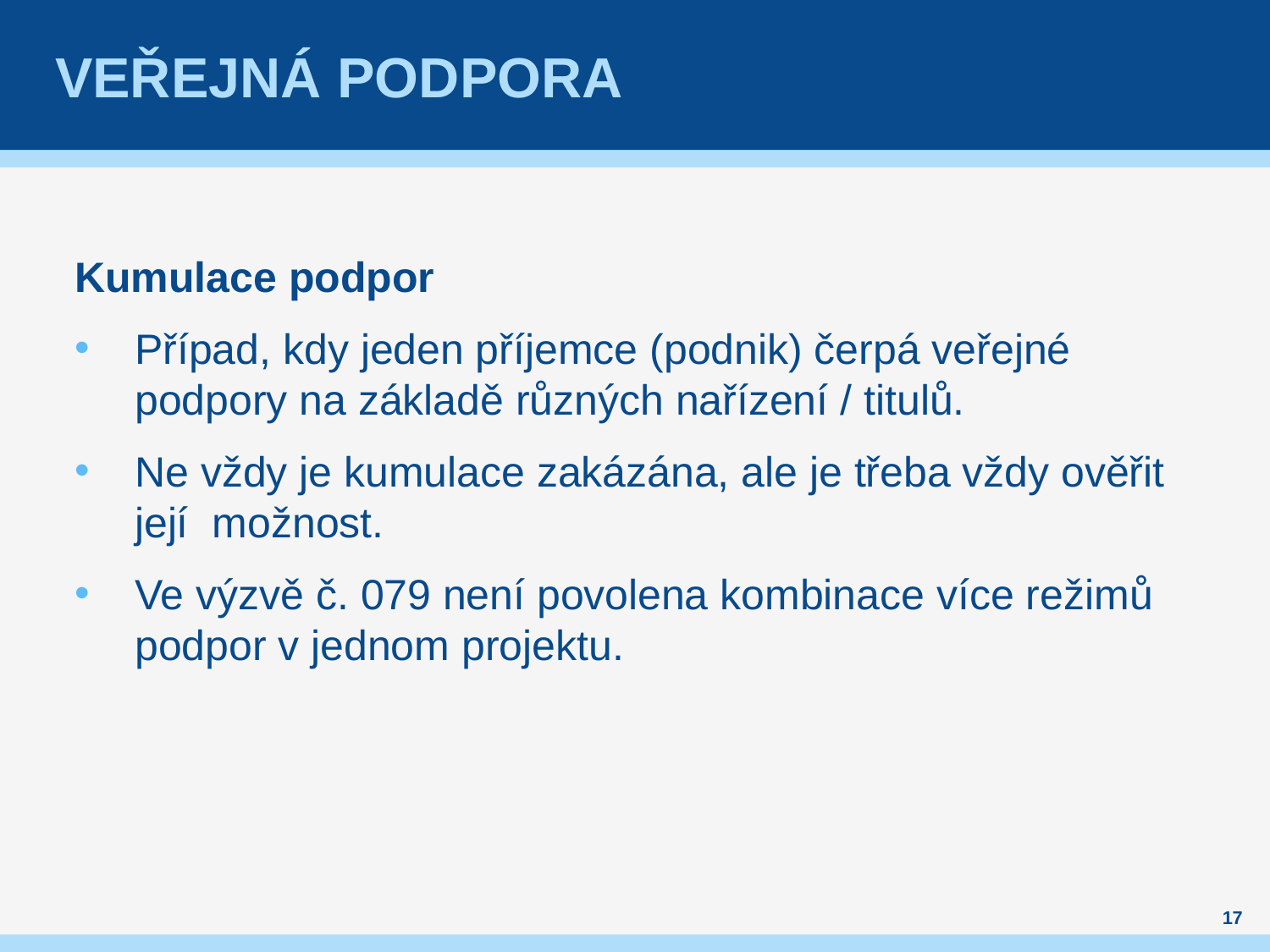

# Veřejná podpora
Kumulace podpor
Případ, kdy jeden příjemce (podnik) čerpá veřejné podpory na základě různých nařízení / titulů.
Ne vždy je kumulace zakázána, ale je třeba vždy ověřit její  možnost.
Ve výzvě č. 079 není povolena kombinace více režimů podpor v jednom projektu.
17